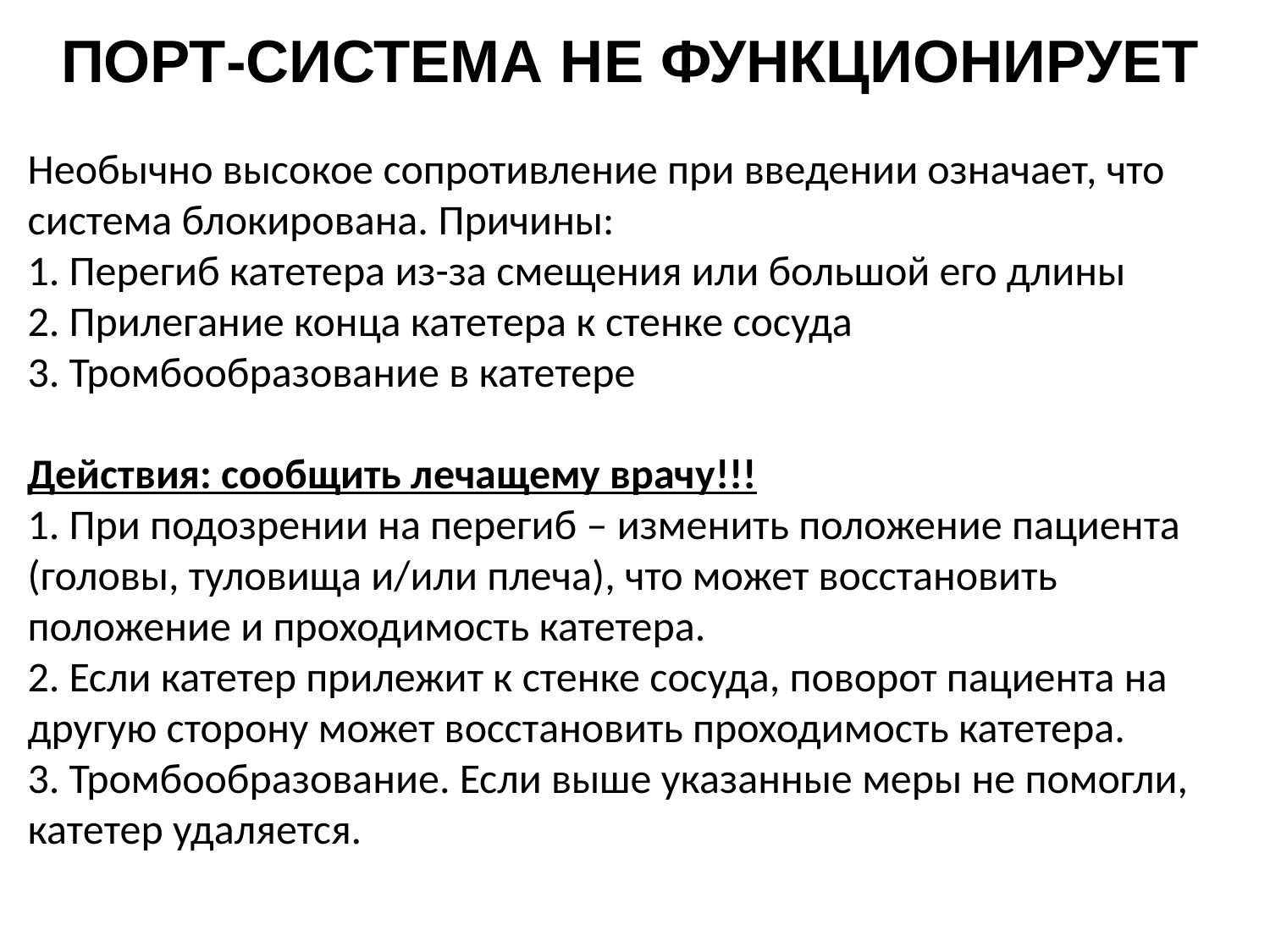

# Порт-система не функционирует
Необычно высокое сопротивление при введении означает, что система блокирована. Причины: 
1. Перегиб катетера из-за смещения или большой его длины 
2. Прилегание конца катетера к стенке сосуда
3. Тромбообразование в катетере

Действия: сообщить лечащему врачу!!!
1. При подозрении на перегиб – изменить положение пациента (головы, туловища и/или плеча), что может восстановить положение и проходимость катетера.
2. Если катетер прилежит к стенке сосуда, поворот пациента на другую сторону может восстановить проходимость катетера.
3. Тромбообразование. Если выше указанные меры не помогли,
катетер удаляется.